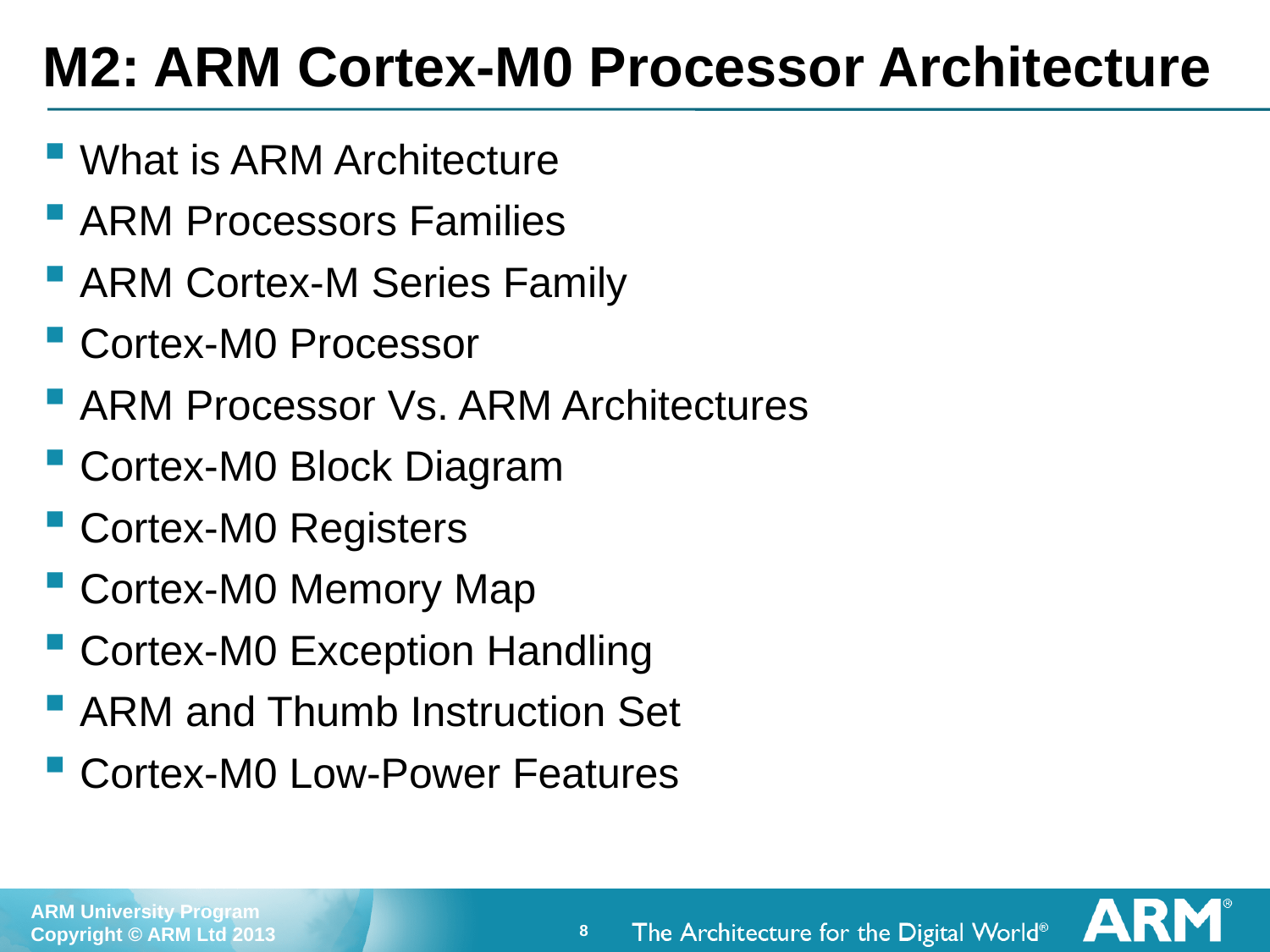

# M2: ARM Cortex-M0 Processor Architecture
What is ARM Architecture
ARM Processors Families
ARM Cortex-M Series Family
Cortex-M0 Processor
ARM Processor Vs. ARM Architectures
Cortex-M0 Block Diagram
Cortex-M0 Registers
Cortex-M0 Memory Map
Cortex-M0 Exception Handling
ARM and Thumb Instruction Set
Cortex-M0 Low-Power Features